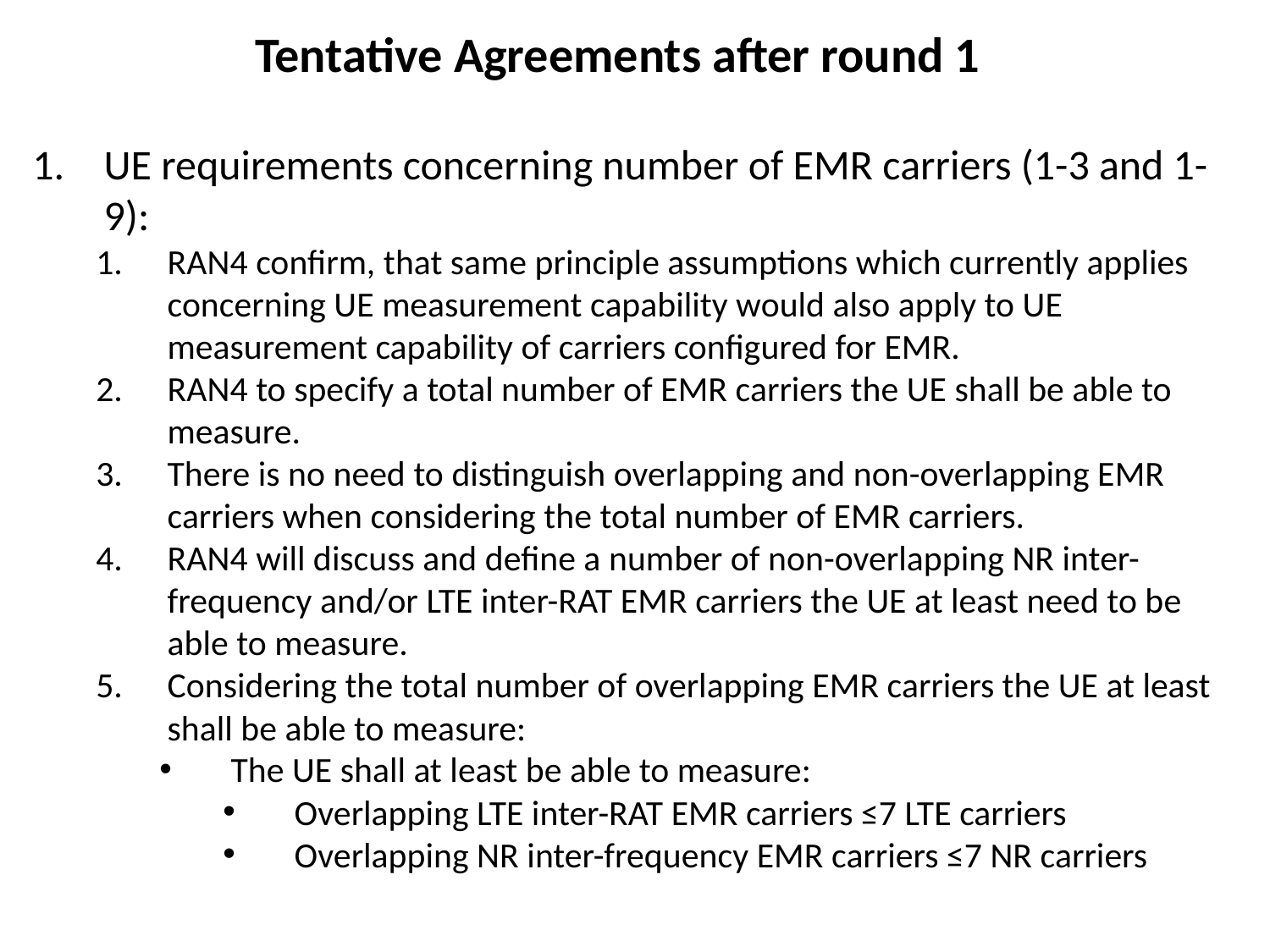

# Tentative Agreements after round 1
UE requirements concerning number of EMR carriers (1-3 and 1-9):
RAN4 confirm, that same principle assumptions which currently applies concerning UE measurement capability would also apply to UE measurement capability of carriers configured for EMR.
RAN4 to specify a total number of EMR carriers the UE shall be able to measure.
There is no need to distinguish overlapping and non-overlapping EMR carriers when considering the total number of EMR carriers.
RAN4 will discuss and define a number of non-overlapping NR inter-frequency and/or LTE inter-RAT EMR carriers the UE at least need to be able to measure.
Considering the total number of overlapping EMR carriers the UE at least shall be able to measure:
The UE shall at least be able to measure:
Overlapping LTE inter-RAT EMR carriers ≤7 LTE carriers
Overlapping NR inter-frequency EMR carriers ≤7 NR carriers